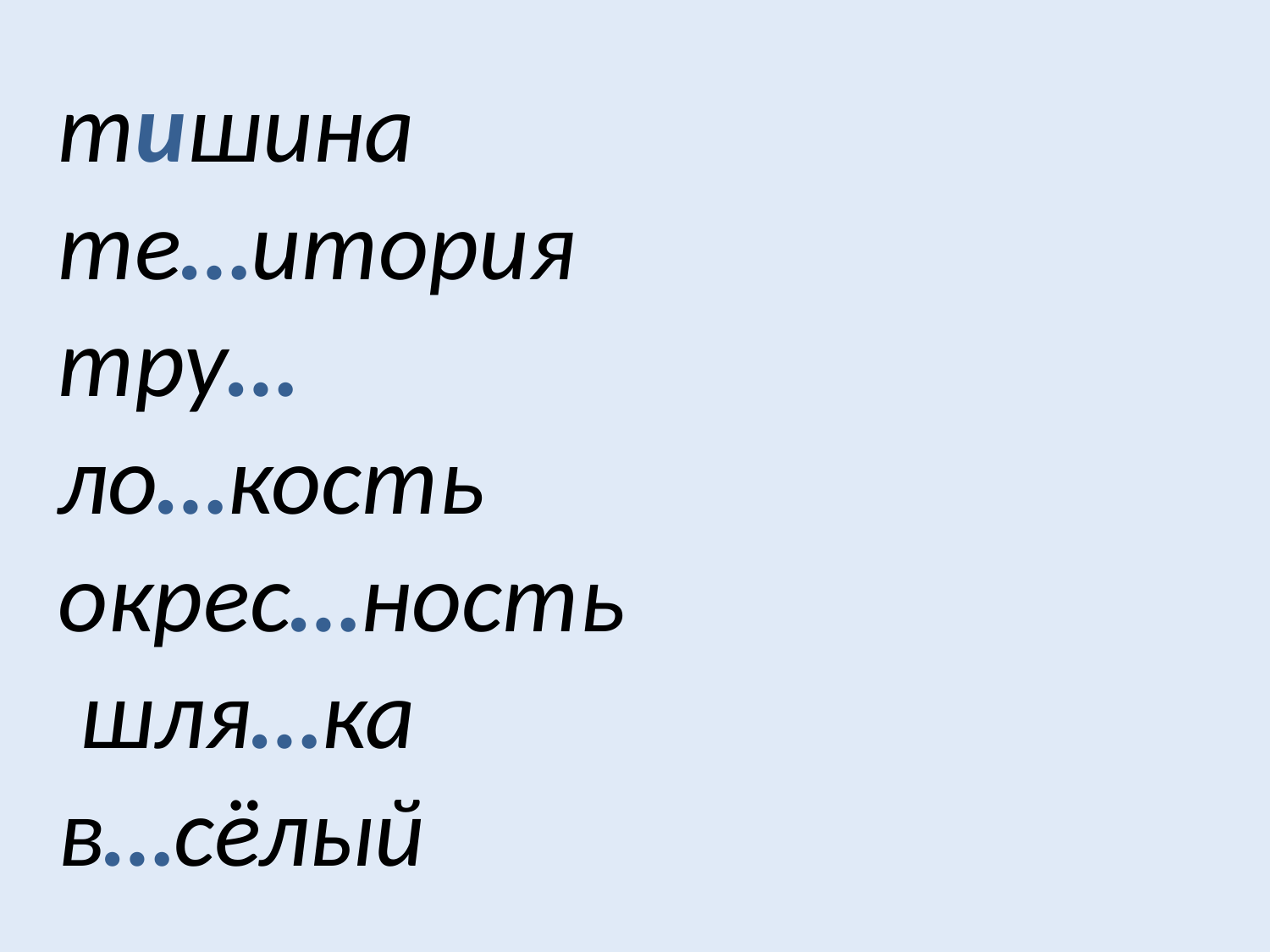

# тишина те…итория тру… ло…кость окрес…ность шля…ка в…сёлый